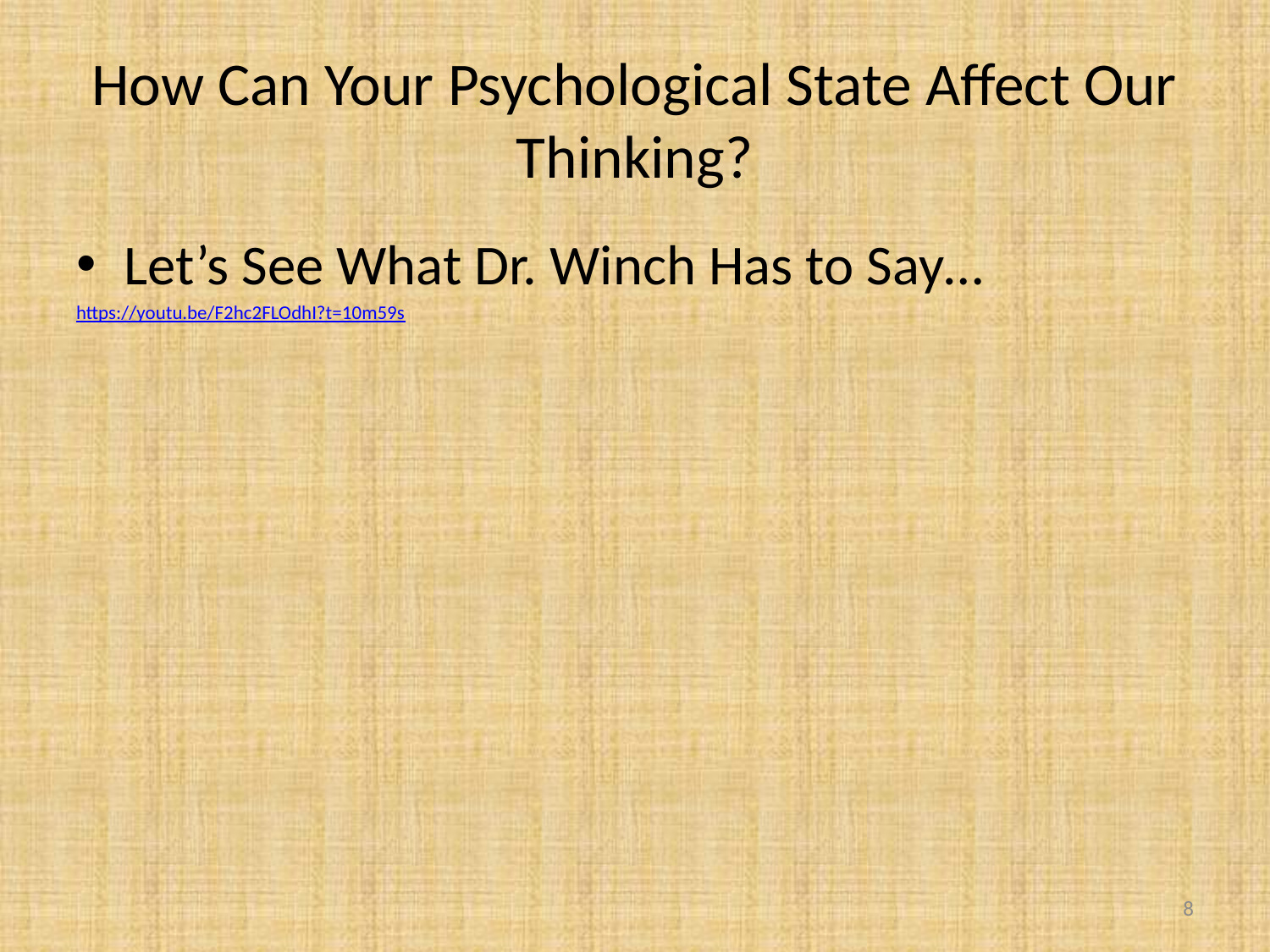

# How Can Your Psychological State Affect Our Thinking?
Let’s See What Dr. Winch Has to Say…
https://youtu.be/F2hc2FLOdhI?t=10m59s

8